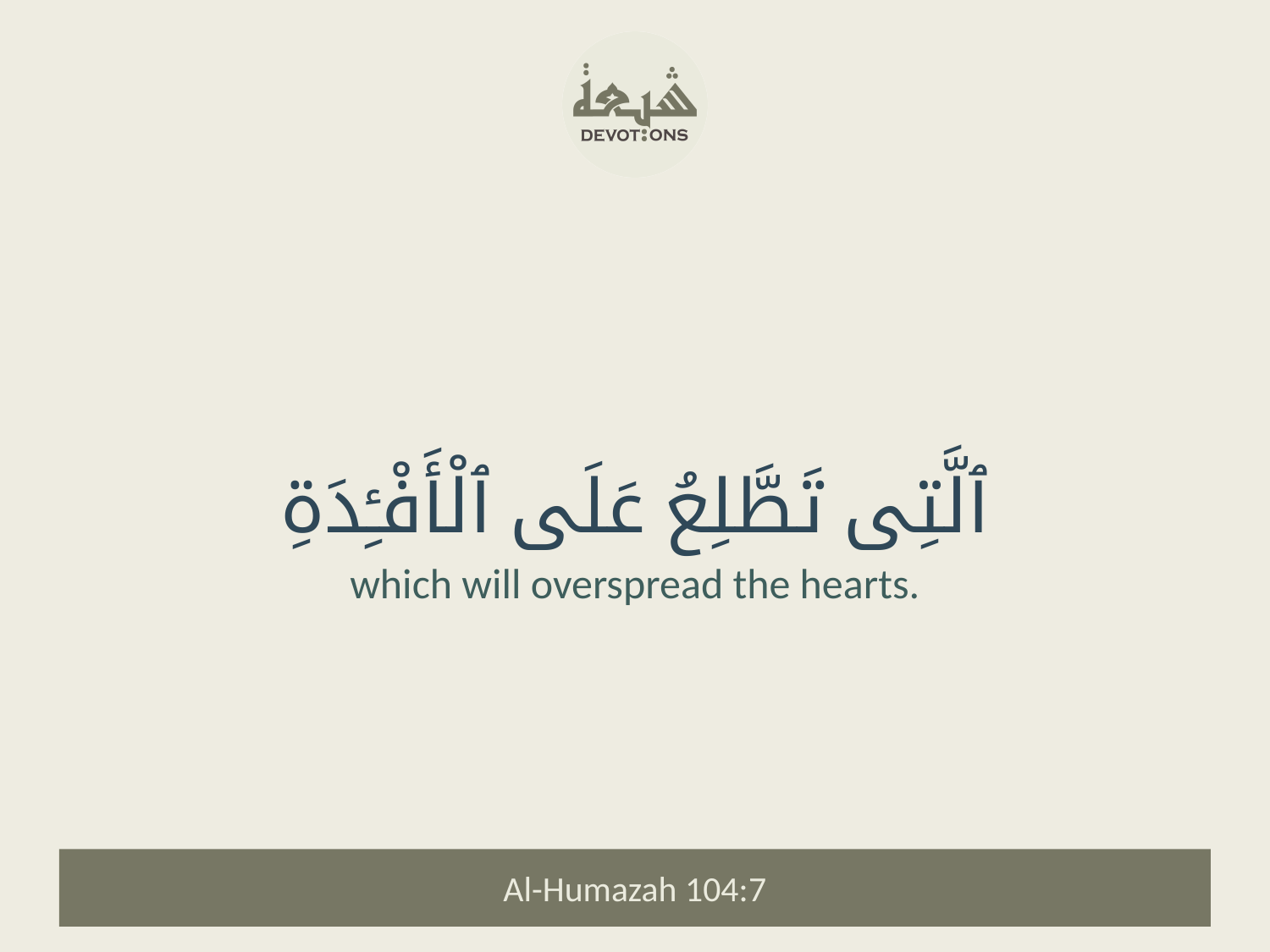

ٱلَّتِى تَطَّلِعُ عَلَى ٱلْأَفْـِٔدَةِ
which will overspread the hearts.
Al-Humazah 104:7